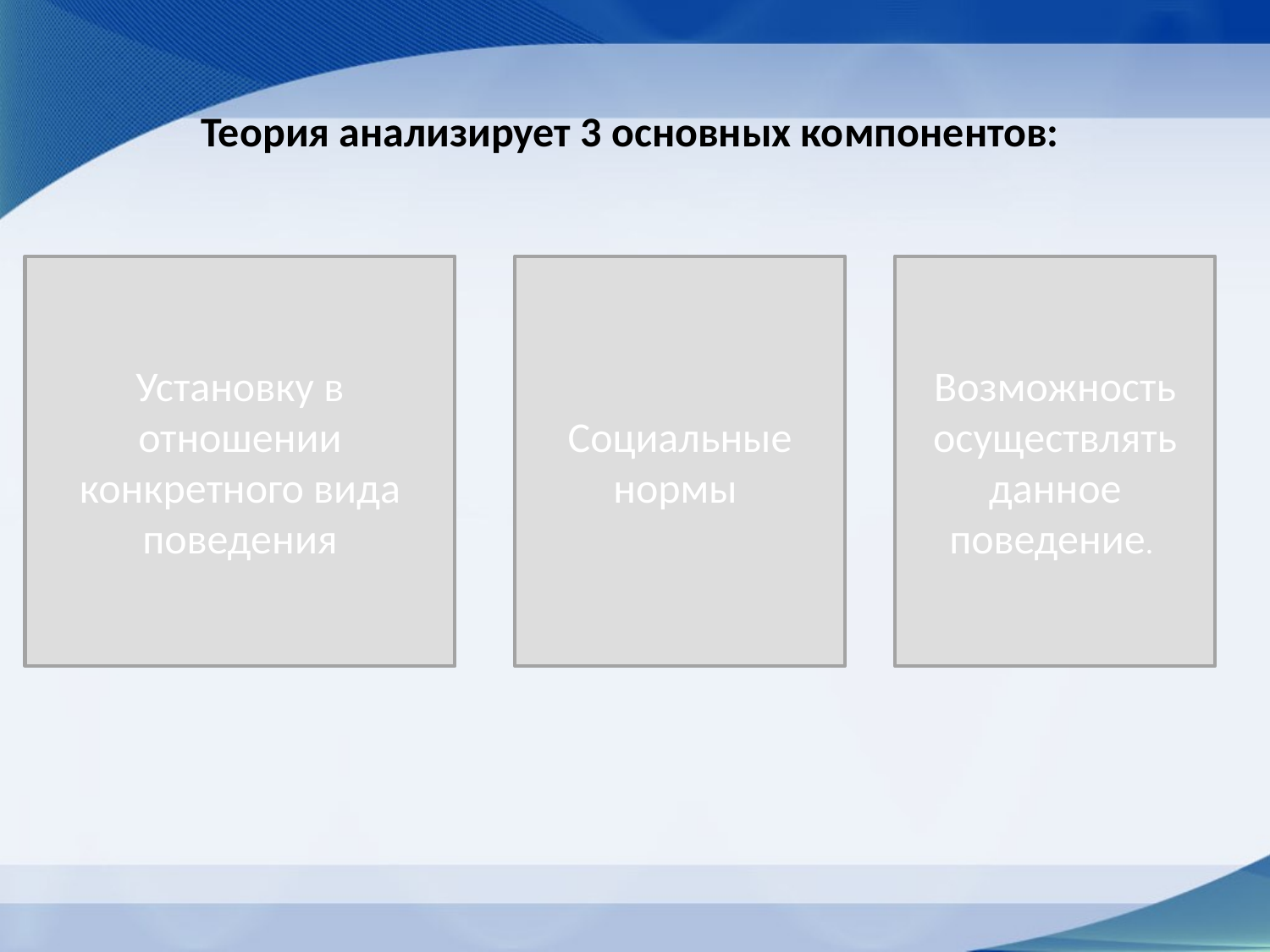

# Теория анализирует 3 основных компонентов:
Установку в отношении конкретного вида поведения
Социальные нормы
Возможность осуществлять данное поведение.